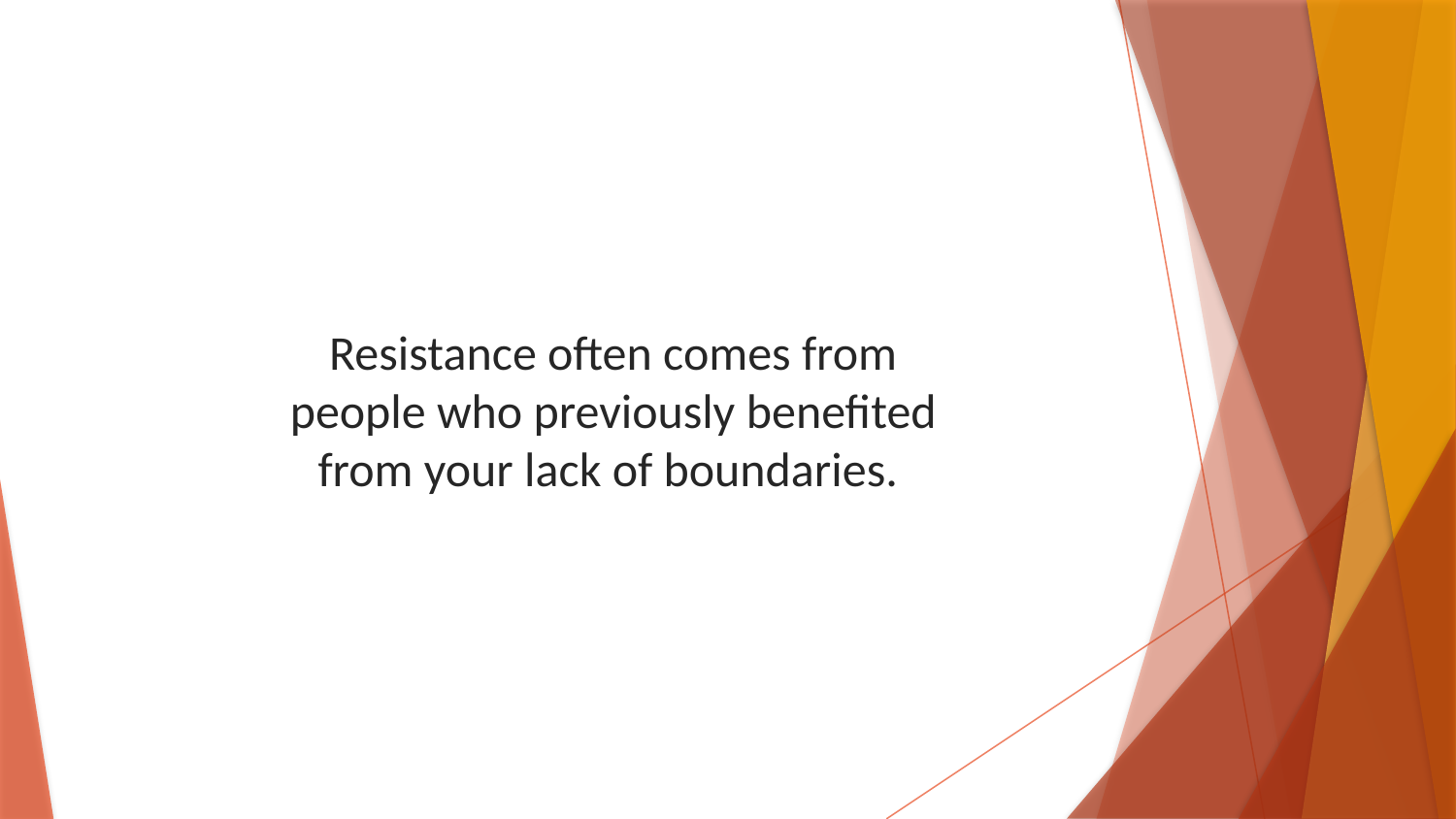

Resistance often comes from people who previously benefited from your lack of boundaries.